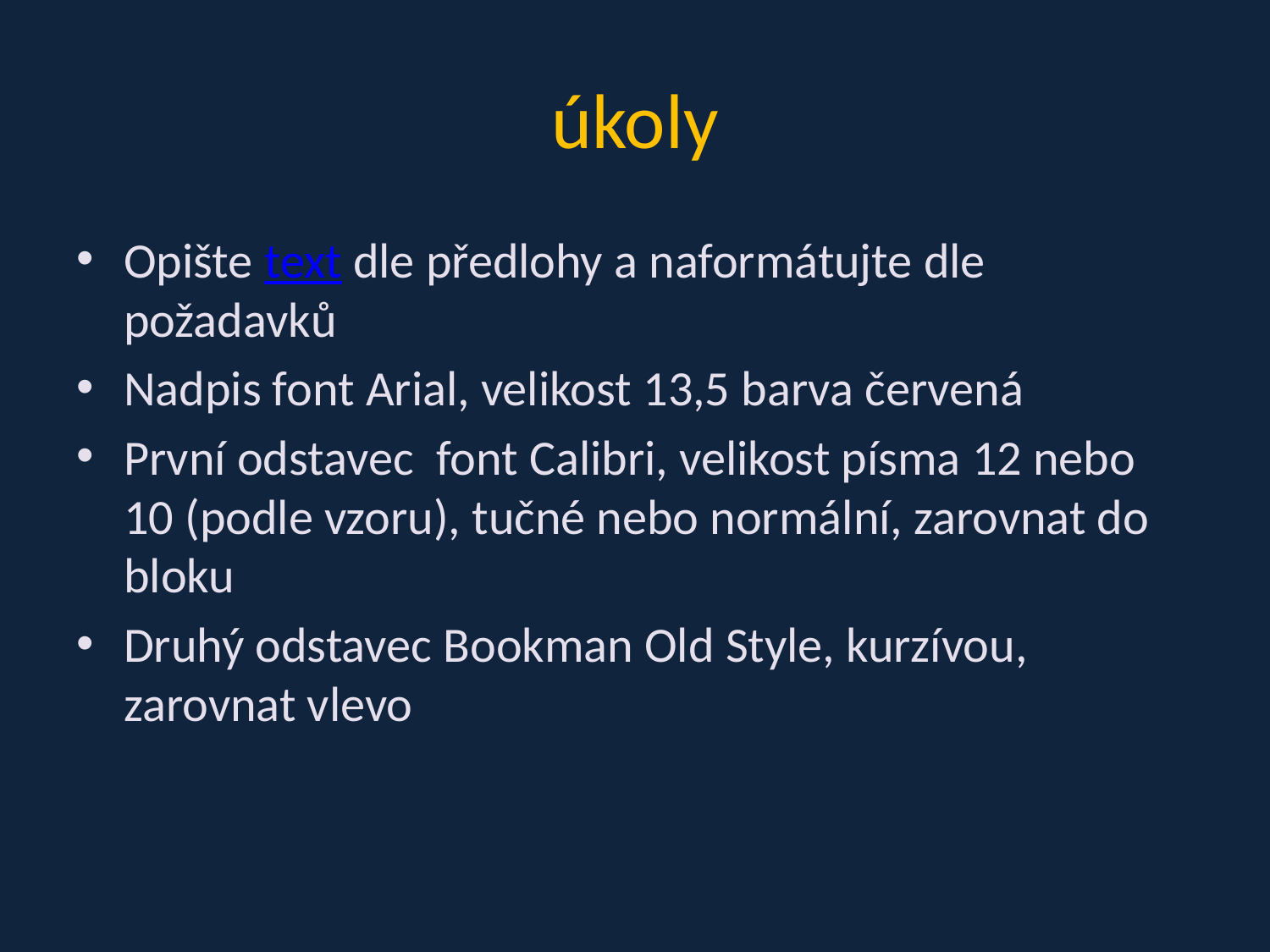

# úkoly
Opište text dle předlohy a naformátujte dle požadavků
Nadpis font Arial, velikost 13,5 barva červená
První odstavec  font Calibri, velikost písma 12 nebo 10 (podle vzoru), tučné nebo normální, zarovnat do bloku
Druhý odstavec Bookman Old Style, kurzívou, zarovnat vlevo